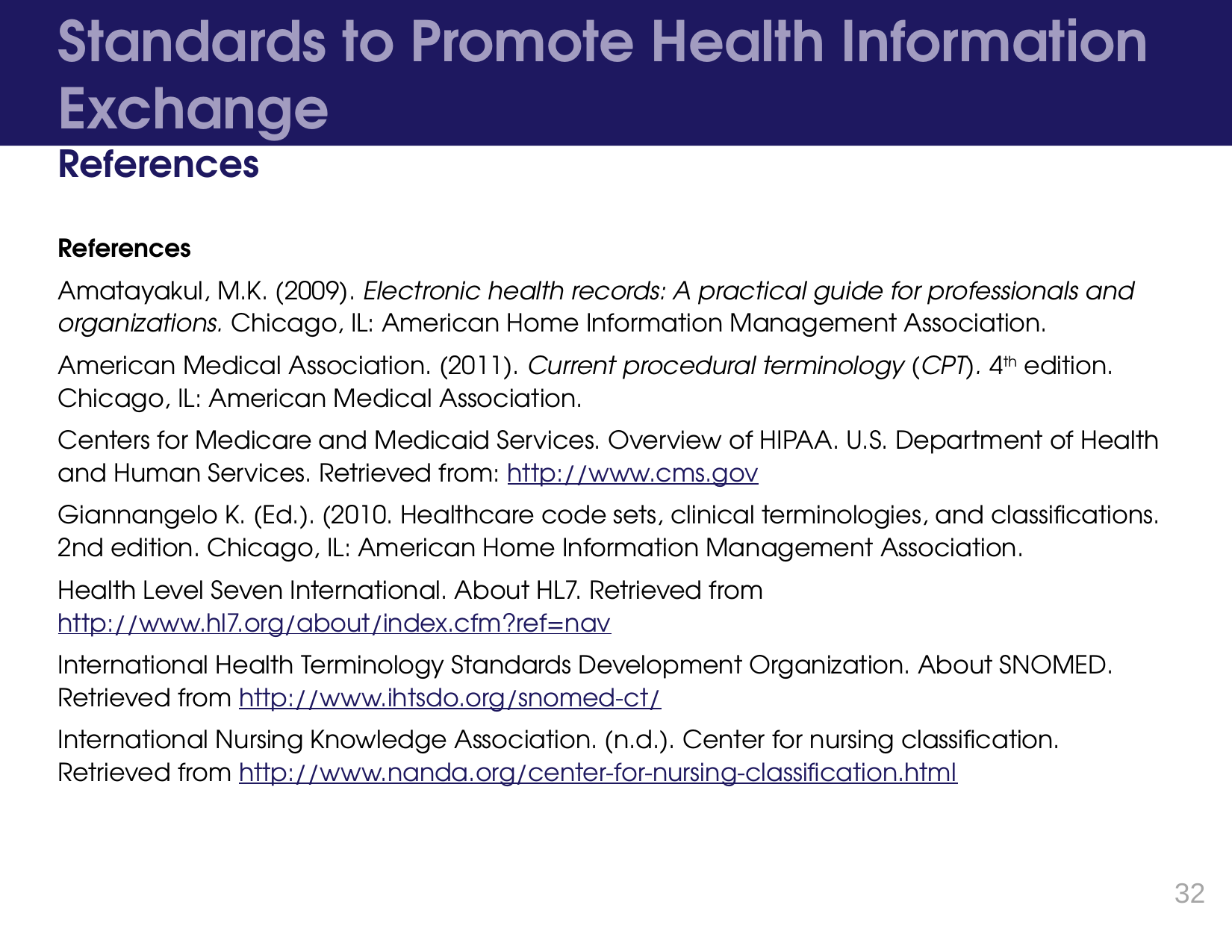

# Standards to Promote Health Information Exchange References
References
Amatayakul, M.K. (2009). Electronic health records: A practical guide for professionals and organizations. Chicago, IL: American Home Information Management Association.
American Medical Association. (2011). Current procedural terminology (CPT). 4th edition. Chicago, IL: American Medical Association.
Centers for Medicare and Medicaid Services. Overview of HIPAA. U.S. Department of Health and Human Services. Retrieved from: http://www.cms.gov
Giannangelo K. (Ed.). (2010. Healthcare code sets, clinical terminologies, and classifications. 2nd edition. Chicago, IL: American Home Information Management Association.
Health Level Seven International. About HL7. Retrieved from http://www.hl7.org/about/index.cfm?ref=nav
International Health Terminology Standards Development Organization. About SNOMED. Retrieved from http://www.ihtsdo.org/snomed-ct/
International Nursing Knowledge Association. (n.d.). Center for nursing classification.  Retrieved from http://www.nanda.org/center-for-nursing-classification.html

32